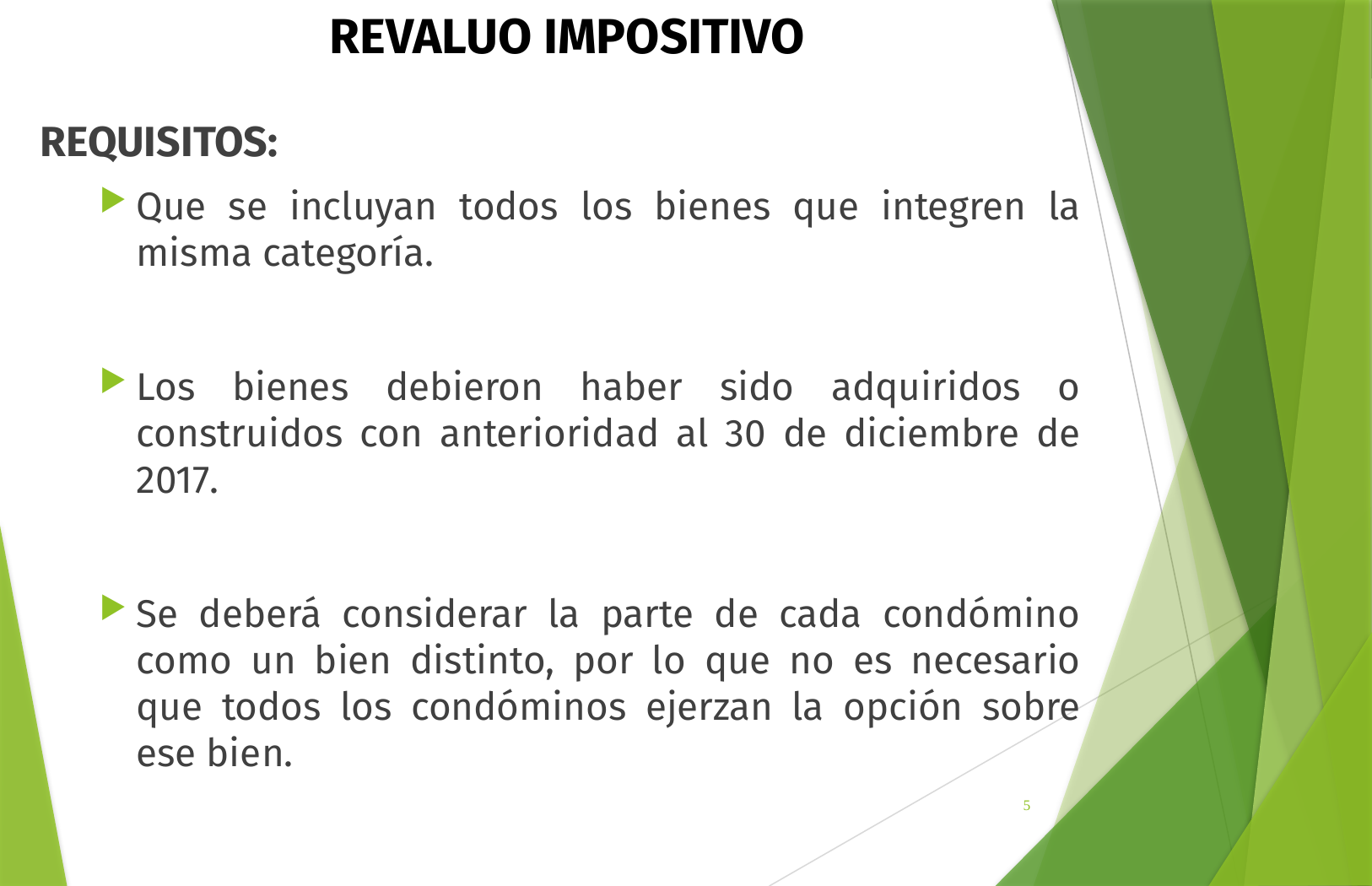

# REVALUO IMPOSITIVO
REQUISITOS:
Que se incluyan todos los bienes que integren la misma categoría.

Los bienes debieron haber sido adquiridos o construidos con anterioridad al 30 de diciembre de 2017.

Se deberá considerar la parte de cada condómino como un bien distinto, por lo que no es necesario que todos los condóminos ejerzan la opción sobre ese bien.

5